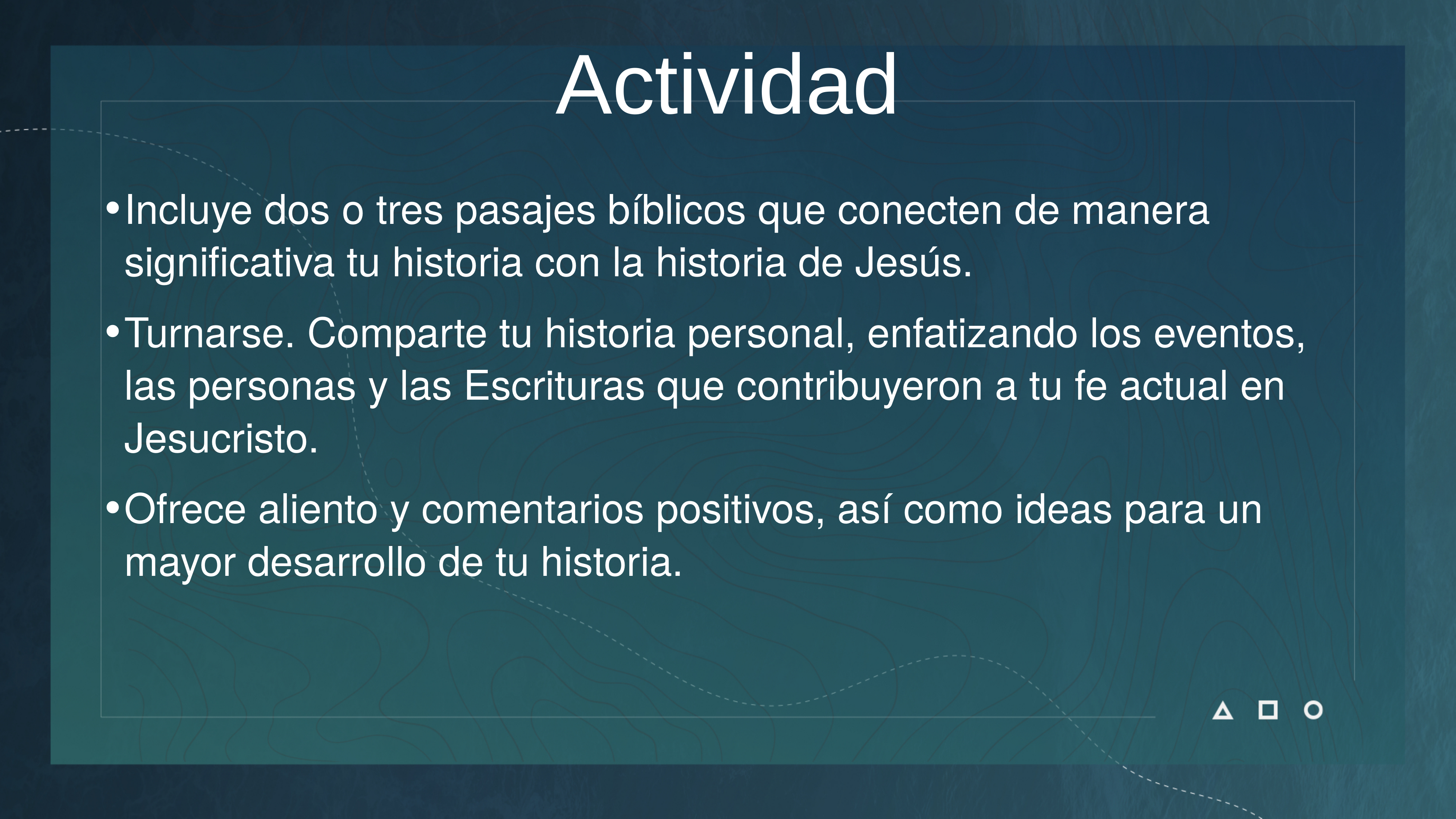

# Actividad
Incluye dos o tres pasajes bíblicos que conecten de manera significativa tu historia con la historia de Jesús.
Turnarse. Comparte tu historia personal, enfatizando los eventos, las personas y las Escrituras que contribuyeron a tu fe actual en Jesucristo.
Ofrece aliento y comentarios positivos, así como ideas para un mayor desarrollo de tu historia.